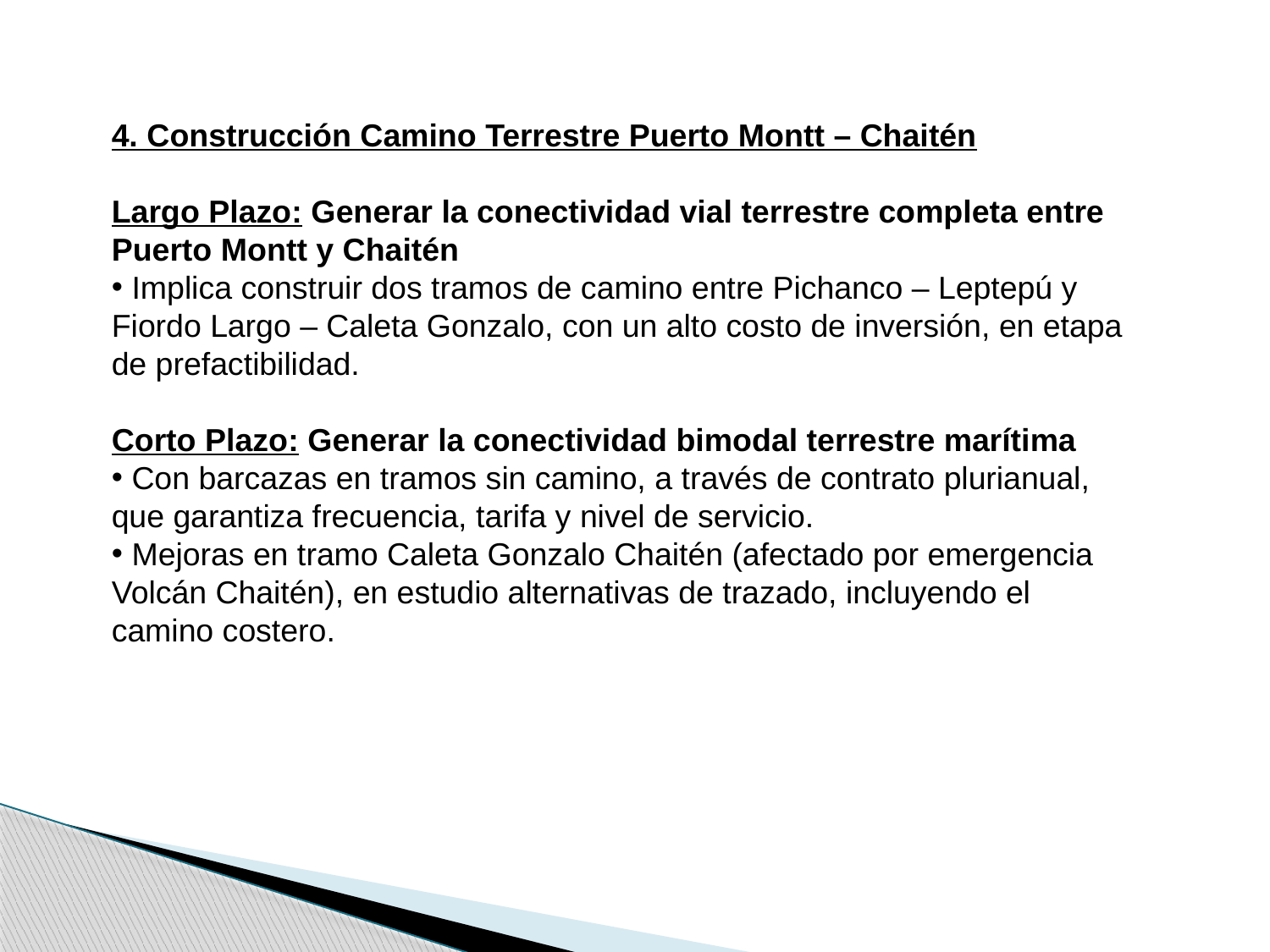

4. Construcción Camino Terrestre Puerto Montt – Chaitén

Largo Plazo: Generar la conectividad vial terrestre completa entre Puerto Montt y Chaitén
 Implica construir dos tramos de camino entre Pichanco – Leptepú y Fiordo Largo – Caleta Gonzalo, con un alto costo de inversión, en etapa de prefactibilidad.

Corto Plazo: Generar la conectividad bimodal terrestre marítima
 Con barcazas en tramos sin camino, a través de contrato plurianual, que garantiza frecuencia, tarifa y nivel de servicio.
 Mejoras en tramo Caleta Gonzalo Chaitén (afectado por emergencia Volcán Chaitén), en estudio alternativas de trazado, incluyendo el camino costero.